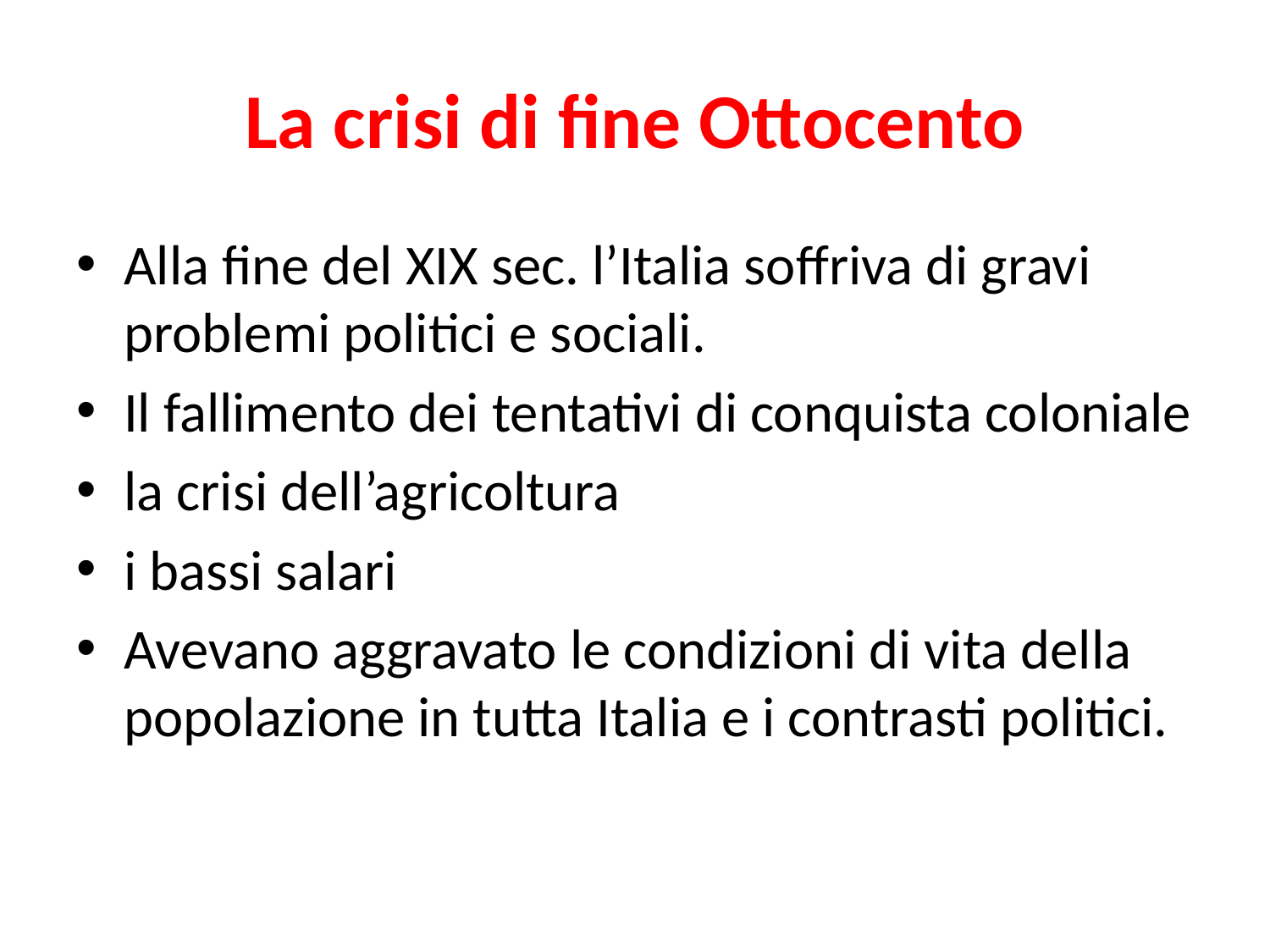

# La crisi di fine Ottocento
Alla fine del XIX sec. l’Italia soffriva di gravi problemi politici e sociali.
Il fallimento dei tentativi di conquista coloniale
la crisi dell’agricoltura
i bassi salari
Avevano aggravato le condizioni di vita della popolazione in tutta Italia e i contrasti politici.